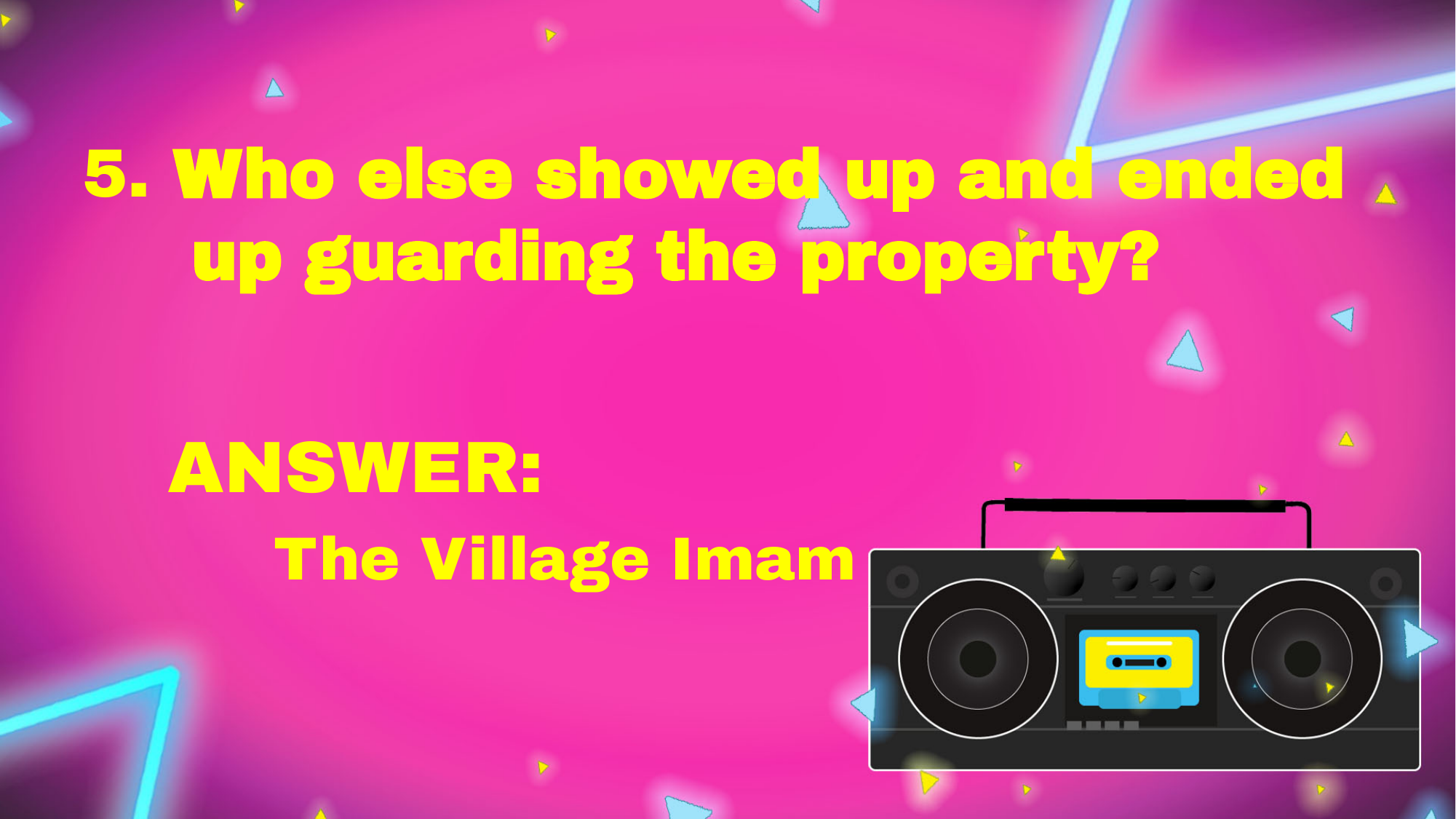

5. Who else showed up and ended
	up guarding the property?

ANSWER:
The Village Imam